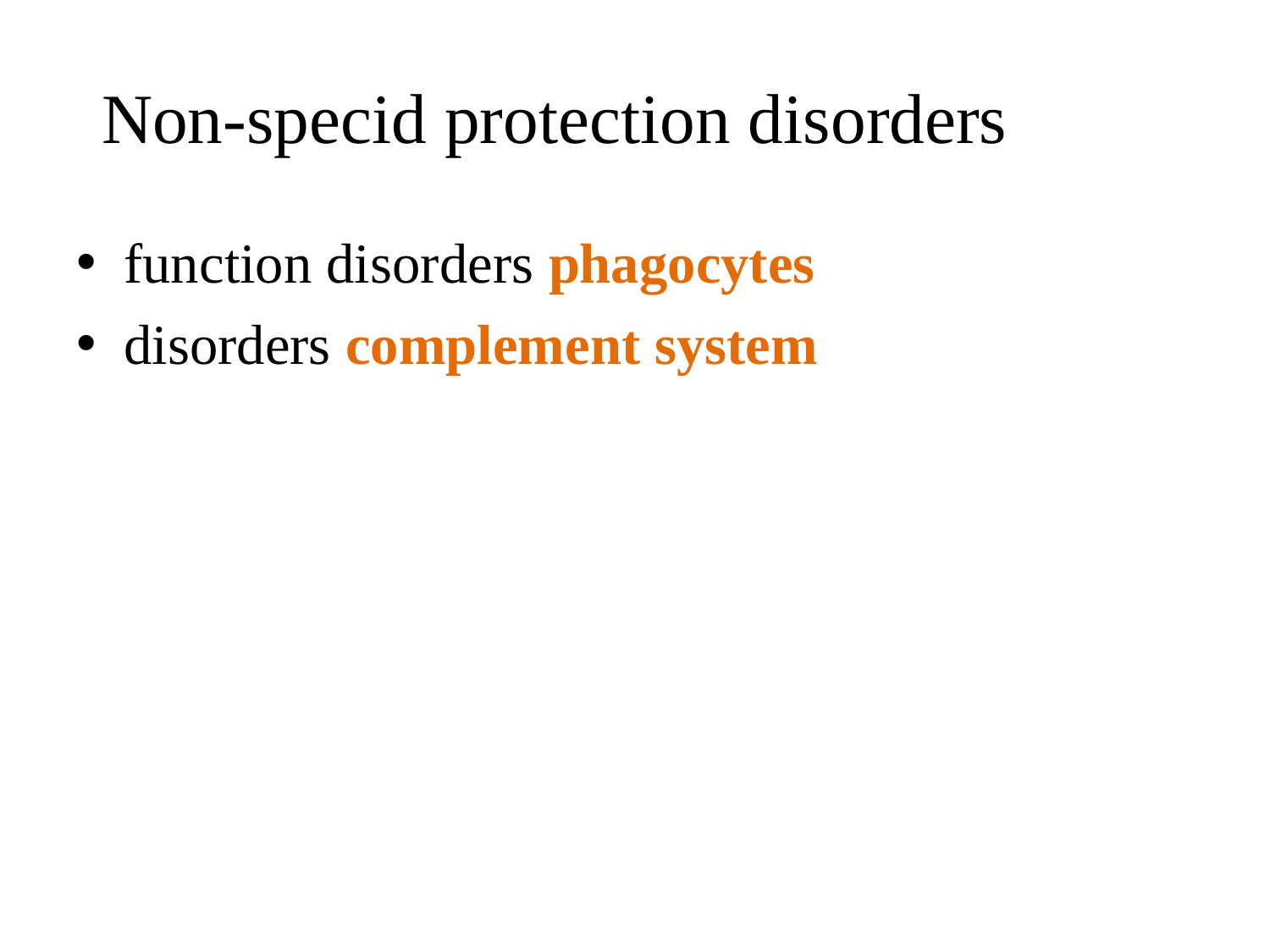

# Non-specid protection disorders
function disorders phagocytes
disorders complement system